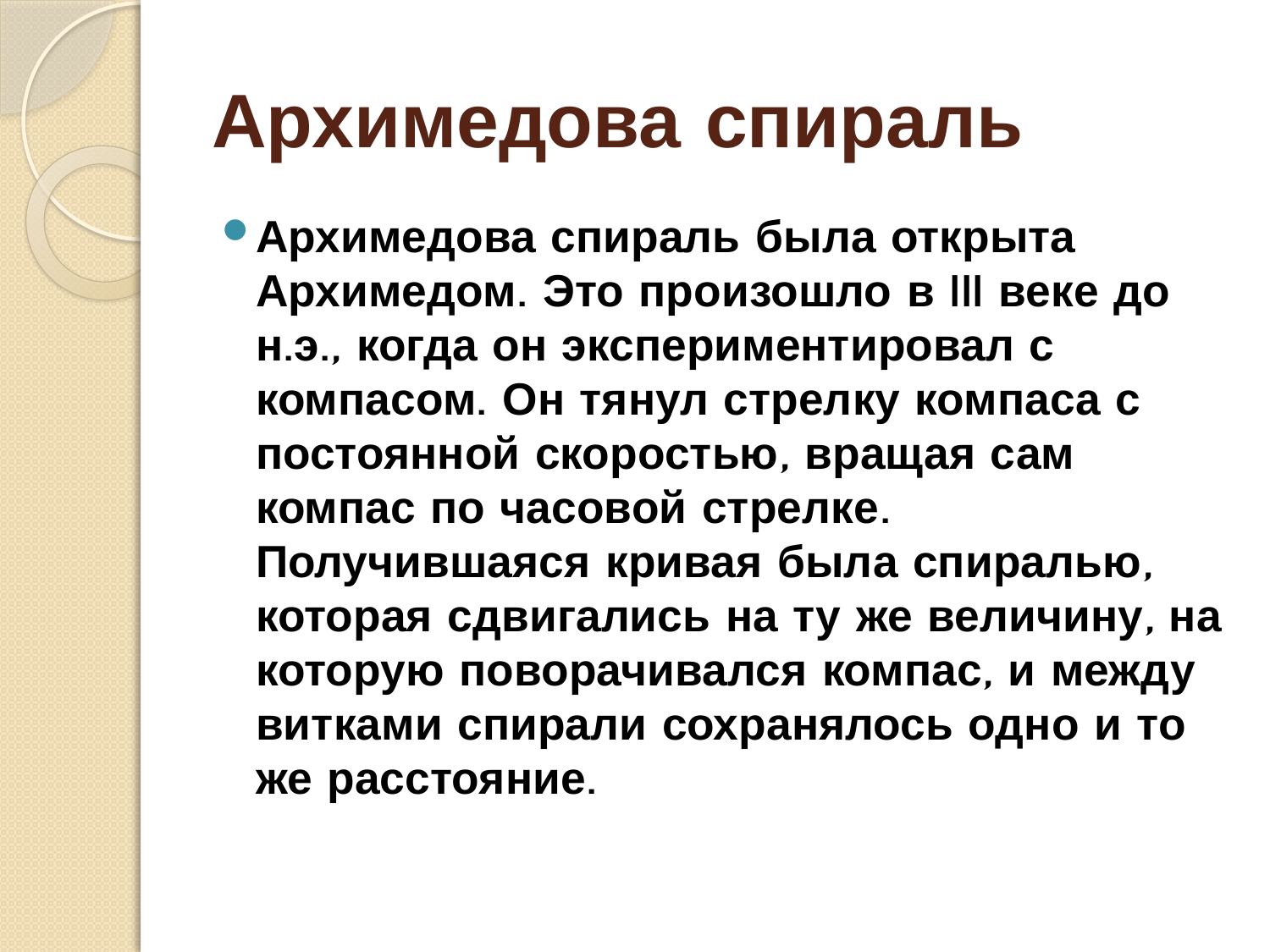

# Архимедова спираль
Архимедова спираль была открыта Архимедом. Это произошло в III веке до н.э., когда он экспериментировал с компасом. Он тянул стрелку компаса с постоянной скоростью, вращая сам компас по часовой стрелке. Получившаяся кривая была спиралью, которая сдвигались на ту же величину, на которую поворачивался компас, и между витками спирали сохранялось одно и то же расстояние.